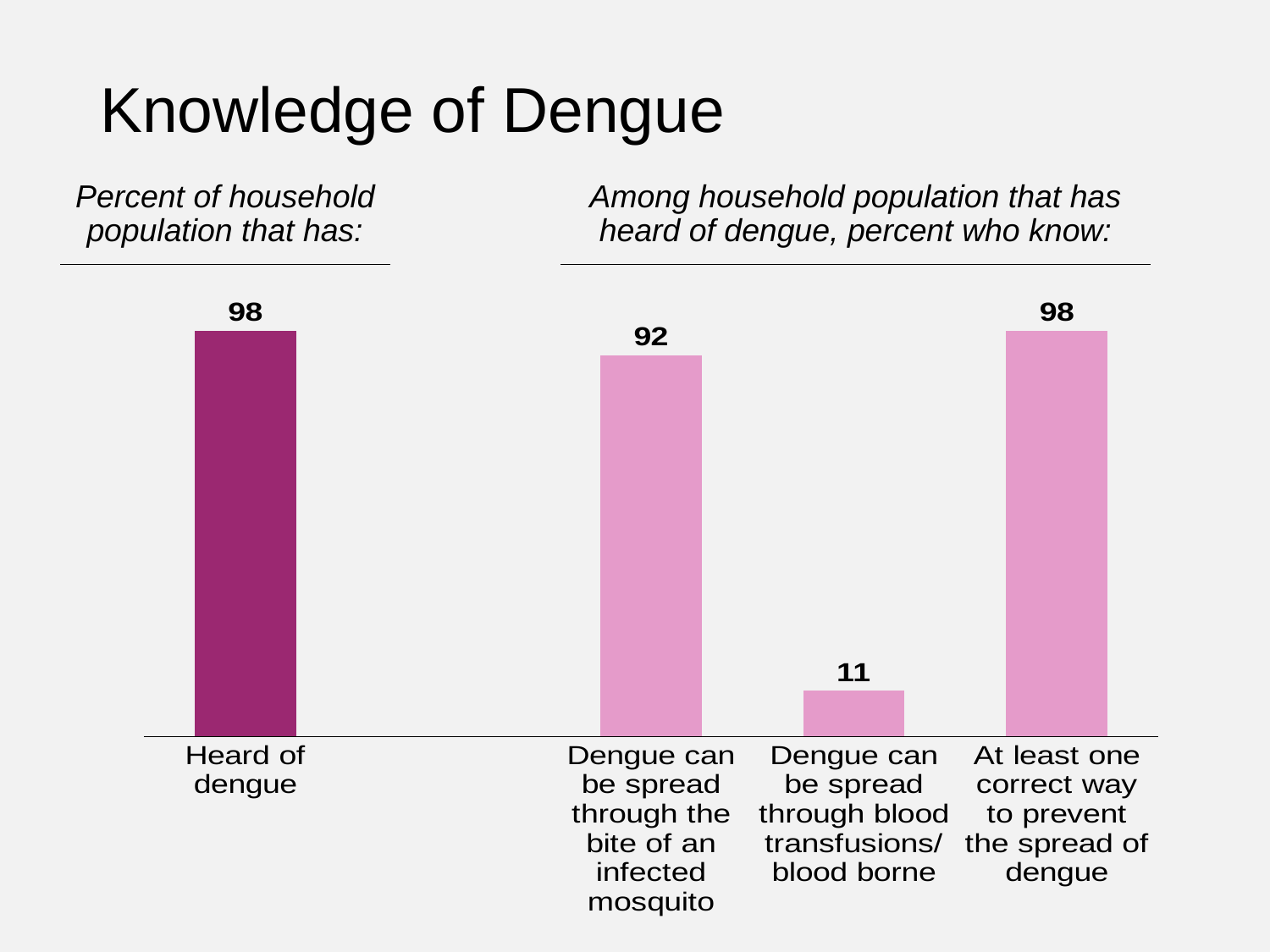

# Knowledge of Dengue
Among household population that has heard of dengue, percent who know:
Percent of household population that has:

### Chart

| Category | Heard of dengue |
|---|---|
| Heard of dengue | 98.0 |
|  | None |
| Dengue can be spread through the bite of an infected mosquito | 92.0 |
| Dengue can be spread through blood transfusions/ blood borne | 11.0 |
| At least one correct way to prevent the spread of dengue | 98.0 |